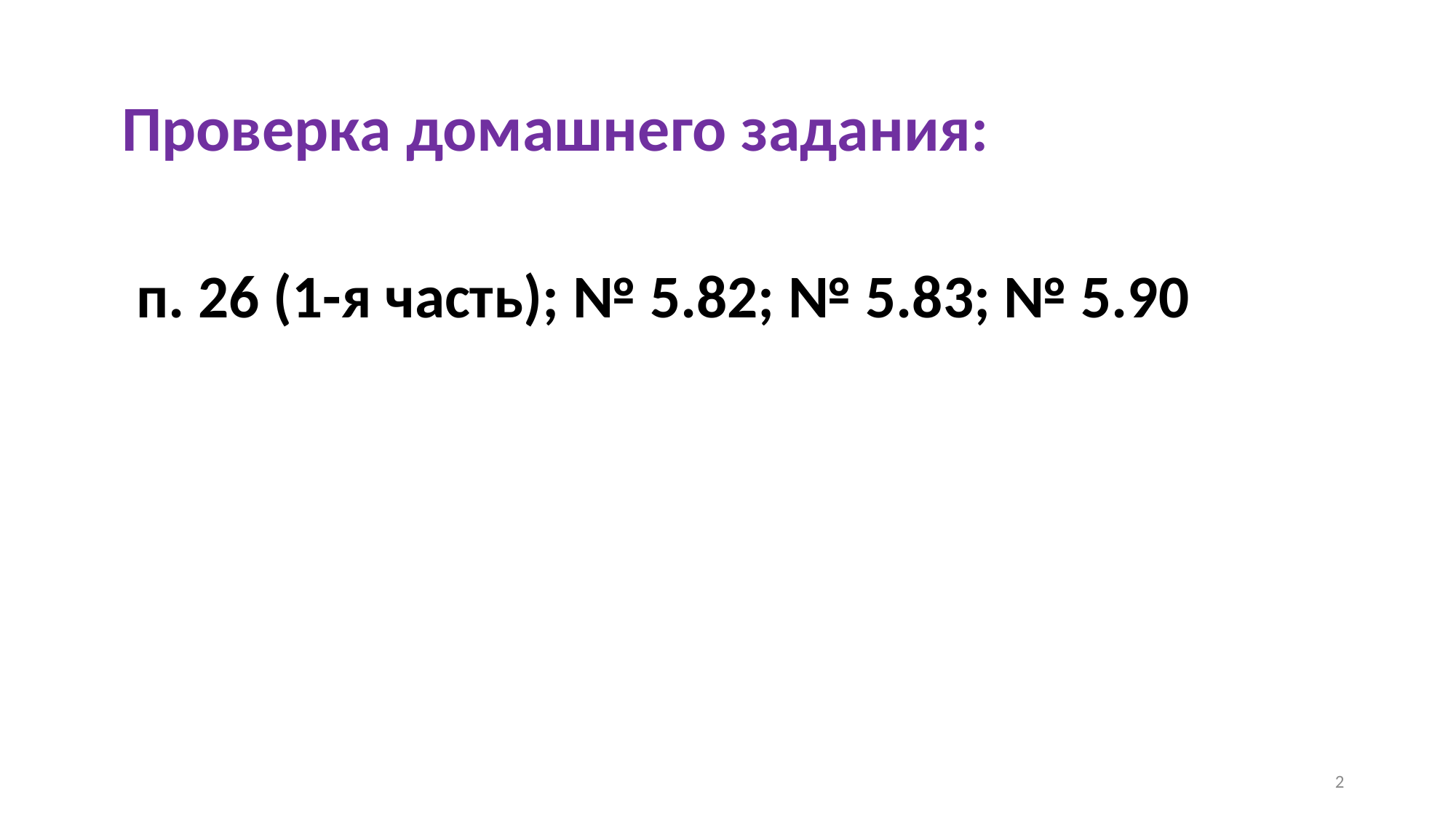

# Проверка домашнего задания:
п. 26 (1-я часть); № 5.82; № 5.83; № 5.90
2